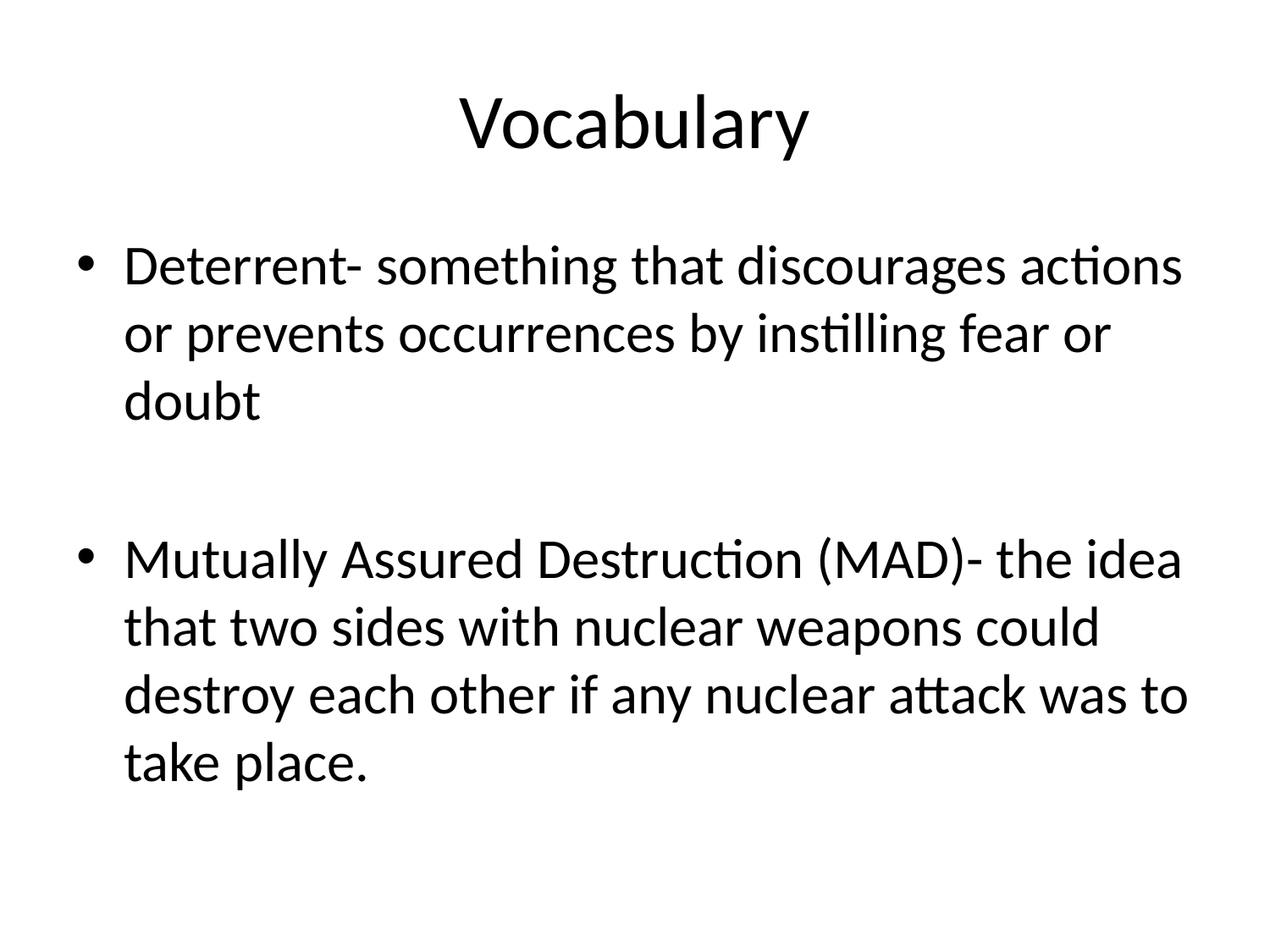

# Vocabulary
Deterrent- something that discourages actions or prevents occurrences by instilling fear or doubt

Mutually Assured Destruction (MAD)- the idea that two sides with nuclear weapons could destroy each other if any nuclear attack was to take place.